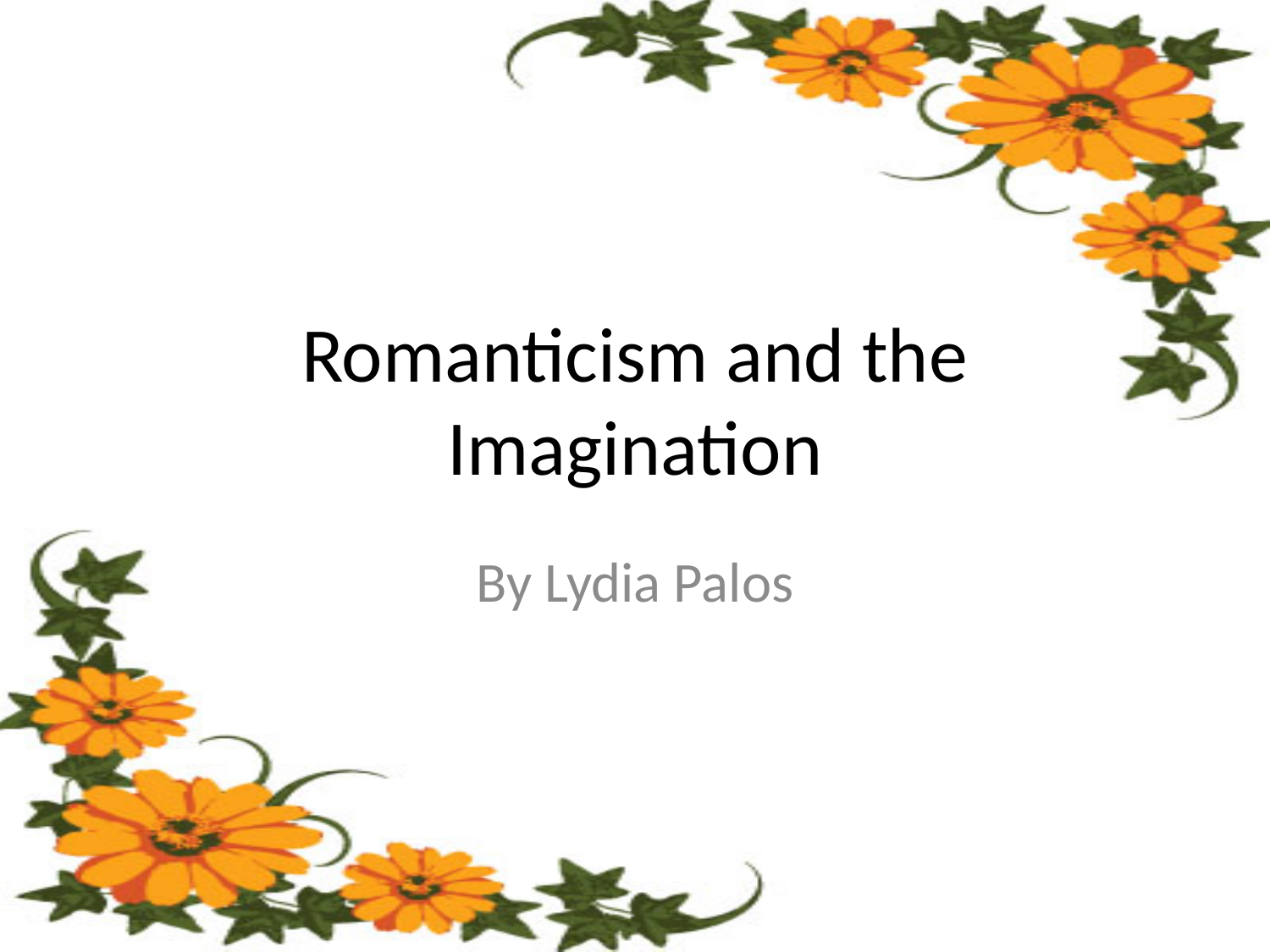

# Romanticism and the Imagination
By Lydia Palos